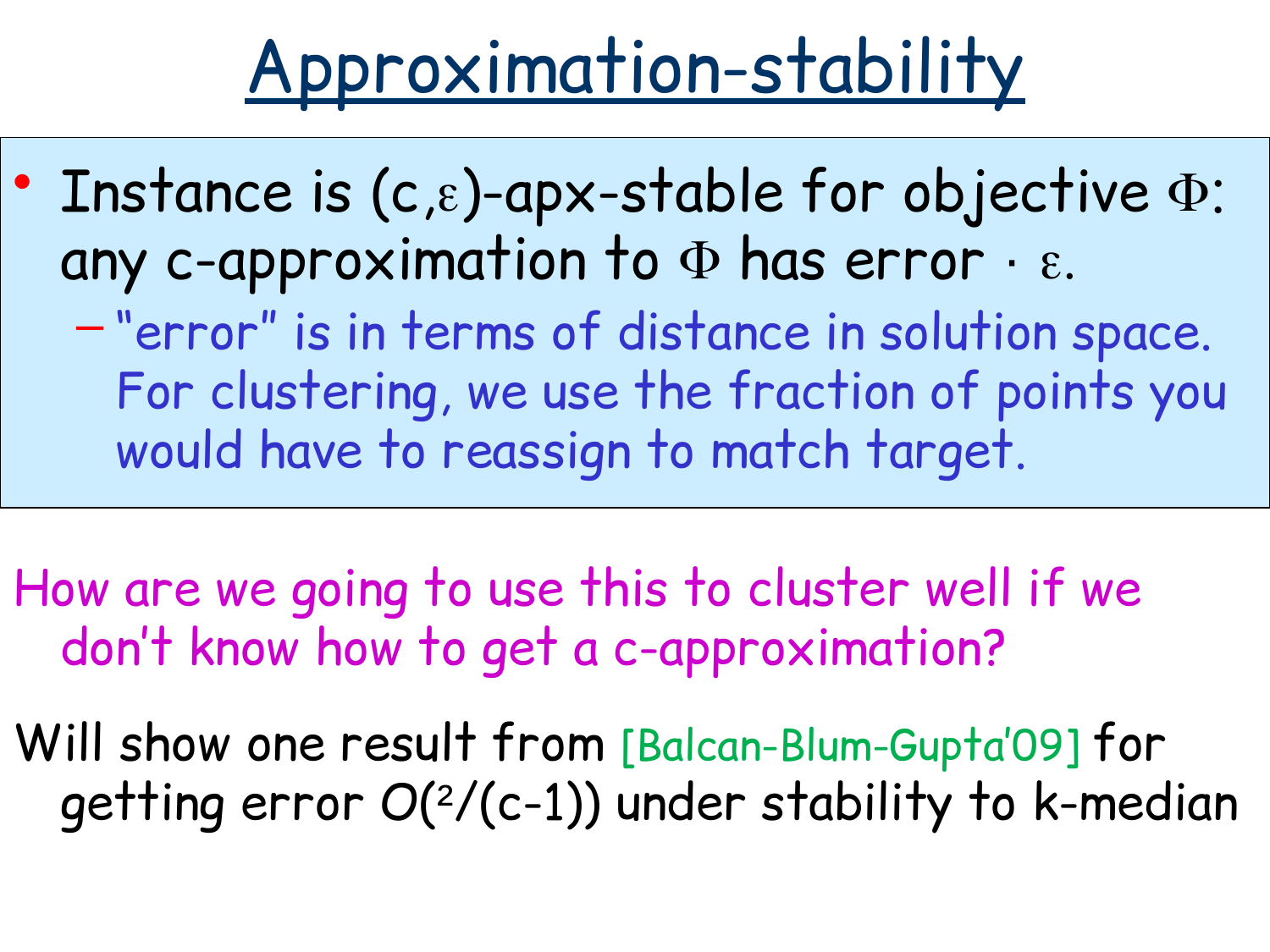

# Approximation-stability

Instance is (c,ε)-apx-stable for objective Φ: any c-approximation to Φ has error · ε.
“error” is in terms of distance in solution space.  For clustering, we use the fraction of points you would have to reassign to match target.

How are we going to use this to cluster well if we don’t know how to get a c-approximation?

Will show one result from [Balcan-Blum-Gupta’09] for getting error O(²/(c-1)) under stability to k-median